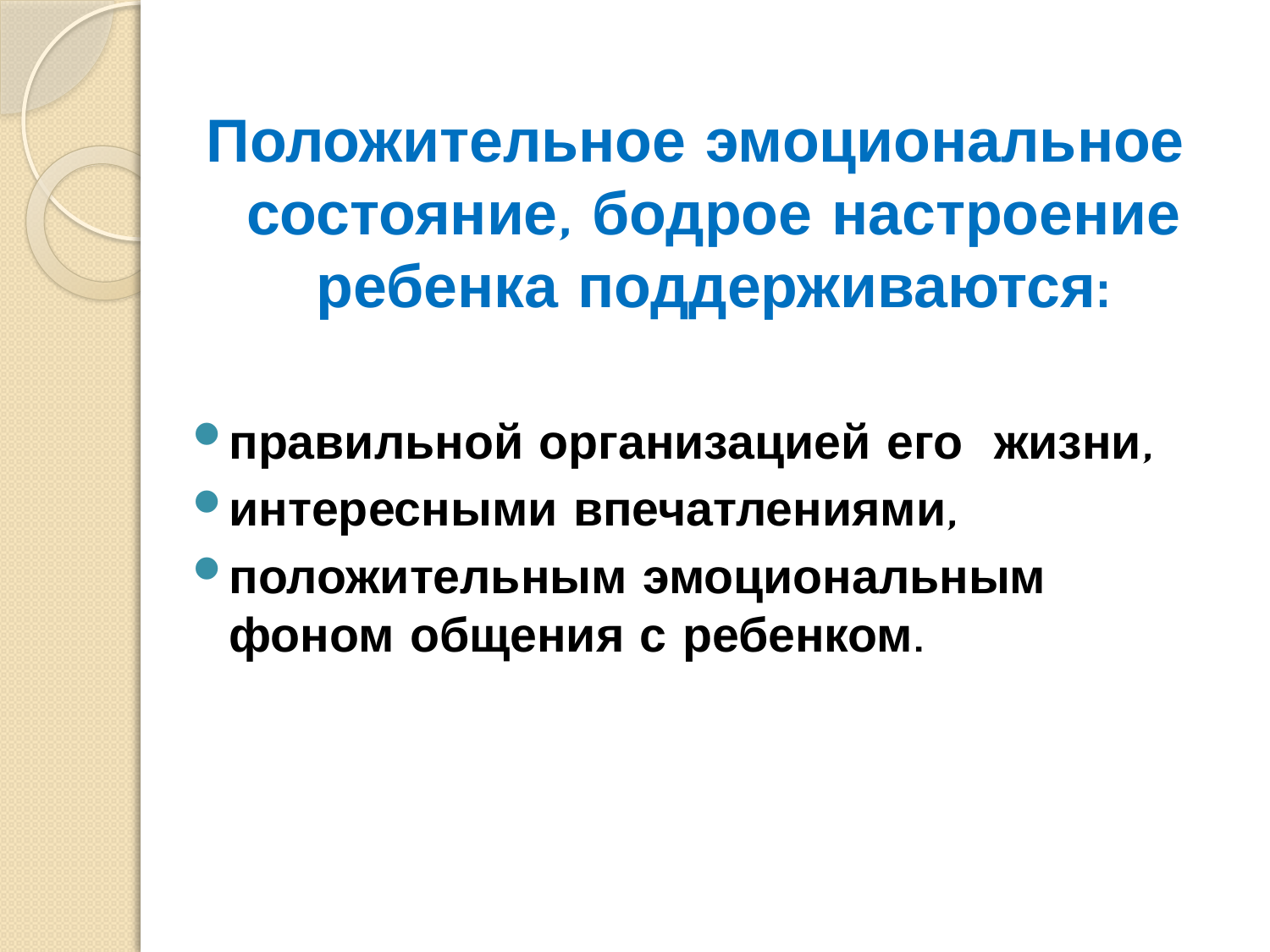

Положительное эмоциональное состояние, бодрое настроение ребенка поддерживаются:

правильной организацией его  жизни,
интересными впечатлениями,
положительным эмоциональным фоном общения с ребенком.